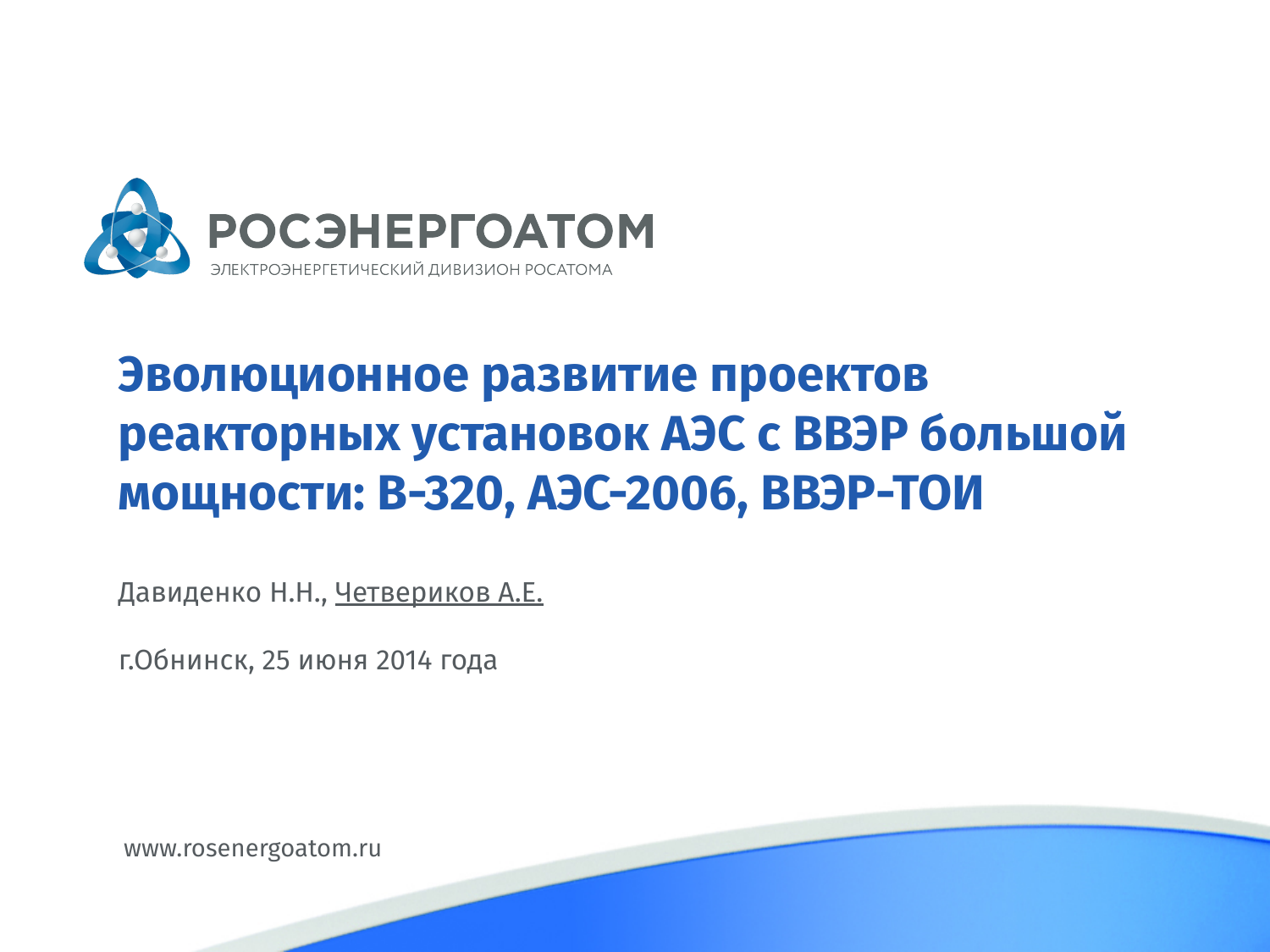

# Эволюционное развитие проектов реакторных установок АЭС с ВВЭР большой мощности: В-320, АЭС-2006, ВВЭР-ТОИ
Давиденко Н.Н., Четвериков А.Е.

г.Обнинск, 25 июня 2014 года